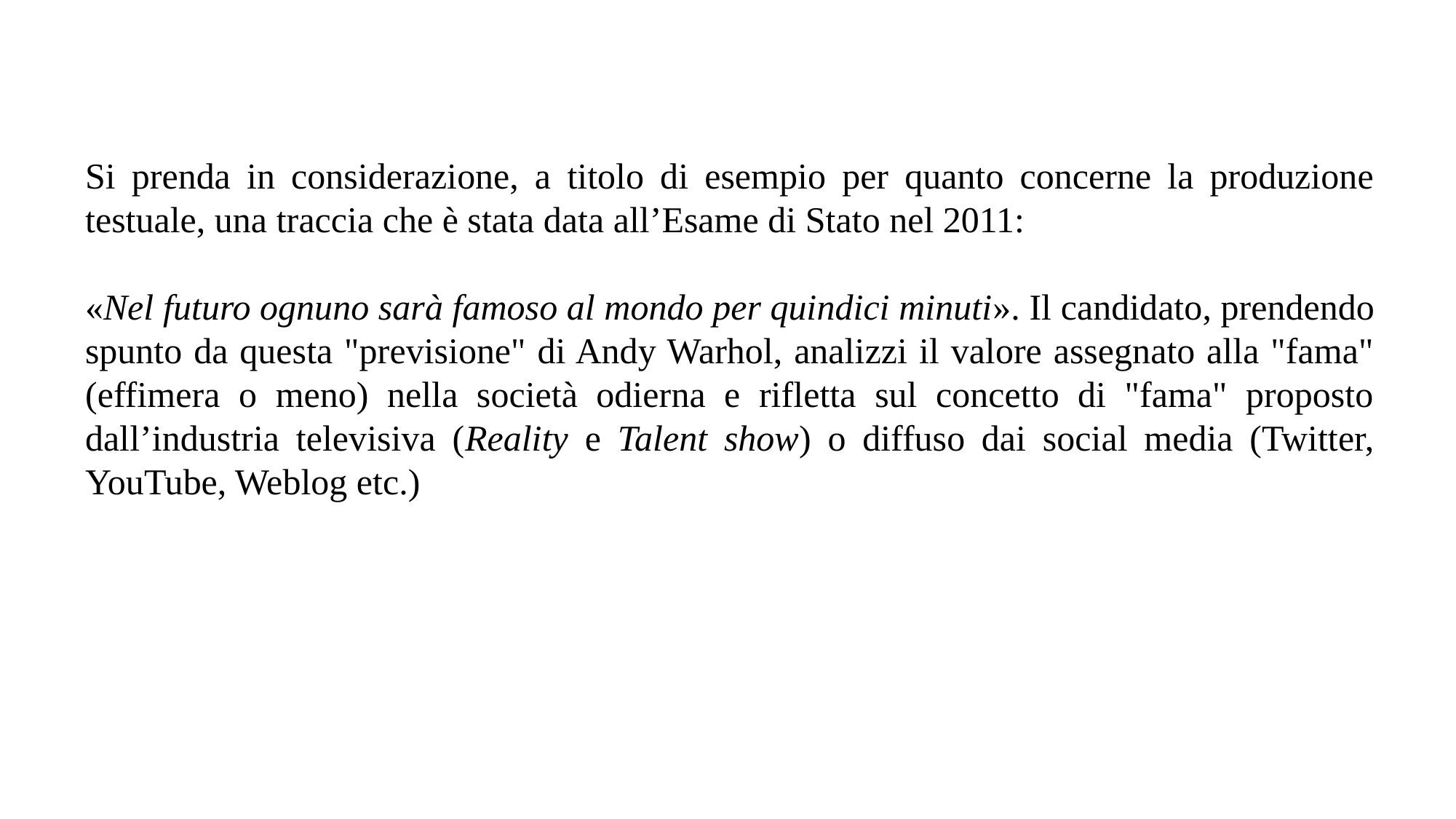

Si prenda in considerazione, a titolo di esempio per quanto concerne la produzione testuale, una traccia che è stata data all’Esame di Stato nel 2011:

«Nel futuro ognuno sarà famoso al mondo per quindici minuti». Il candidato, prendendo spunto da questa "previsione" di Andy Warhol, analizzi il valore assegnato alla "fama" (effimera o meno) nella società odierna e rifletta sul concetto di "fama" proposto dall’industria televisiva (Reality e Talent show) o diffuso dai social media (Twitter, YouTube, Weblog etc.)